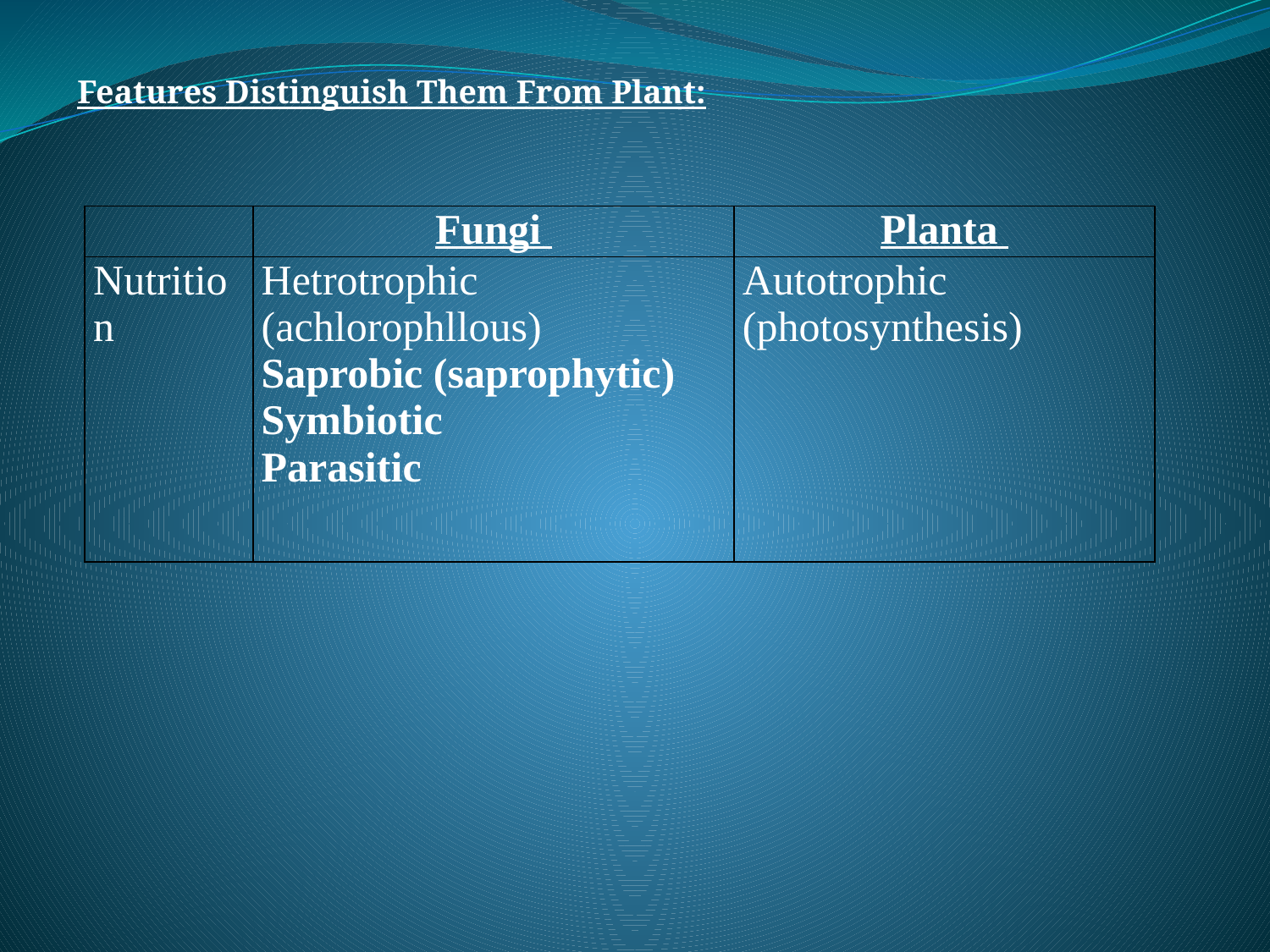

Features Distinguish Them From Plant:
|  | Fungi | Planta |
| --- | --- | --- |
| Nutrition | Hetrotrophic (achlorophllous) Saprobic (saprophytic) Symbiotic Parasitic | Autotrophic (photosynthesis) |